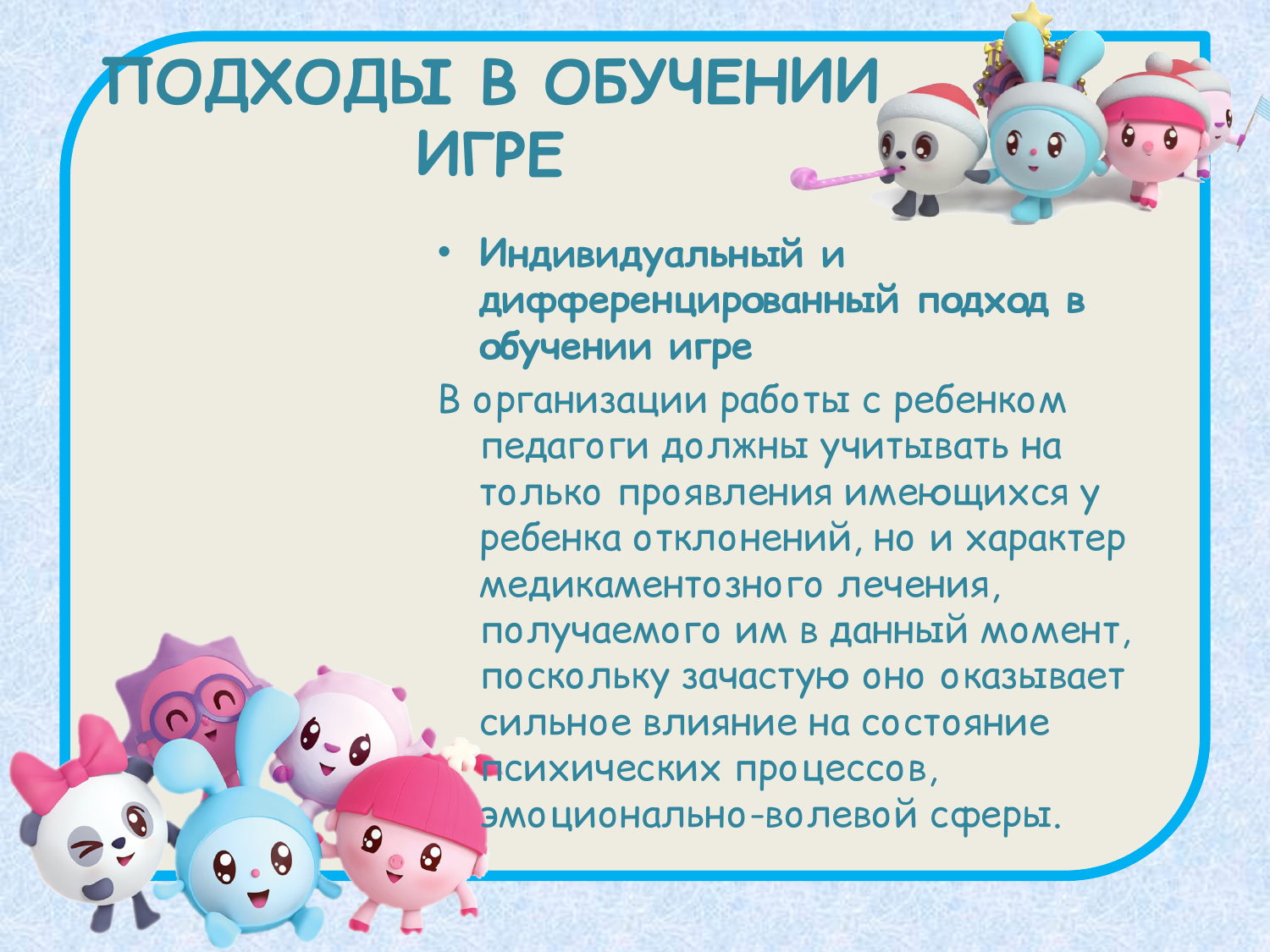

# ПОДХОДЫ В ОБУЧЕНИИ ИГРЕ
Индивидуальный и дифференцированный подход в обучении игре
В организации работы с ребенком педагоги должны учитывать на только проявления имеющихся у ребенка отклонений, но и характер медикаментозного лечения, получаемого им в данный момент, поскольку зачастую оно оказывает сильное влияние на состояние психических процессов, эмоционально-волевой сферы.